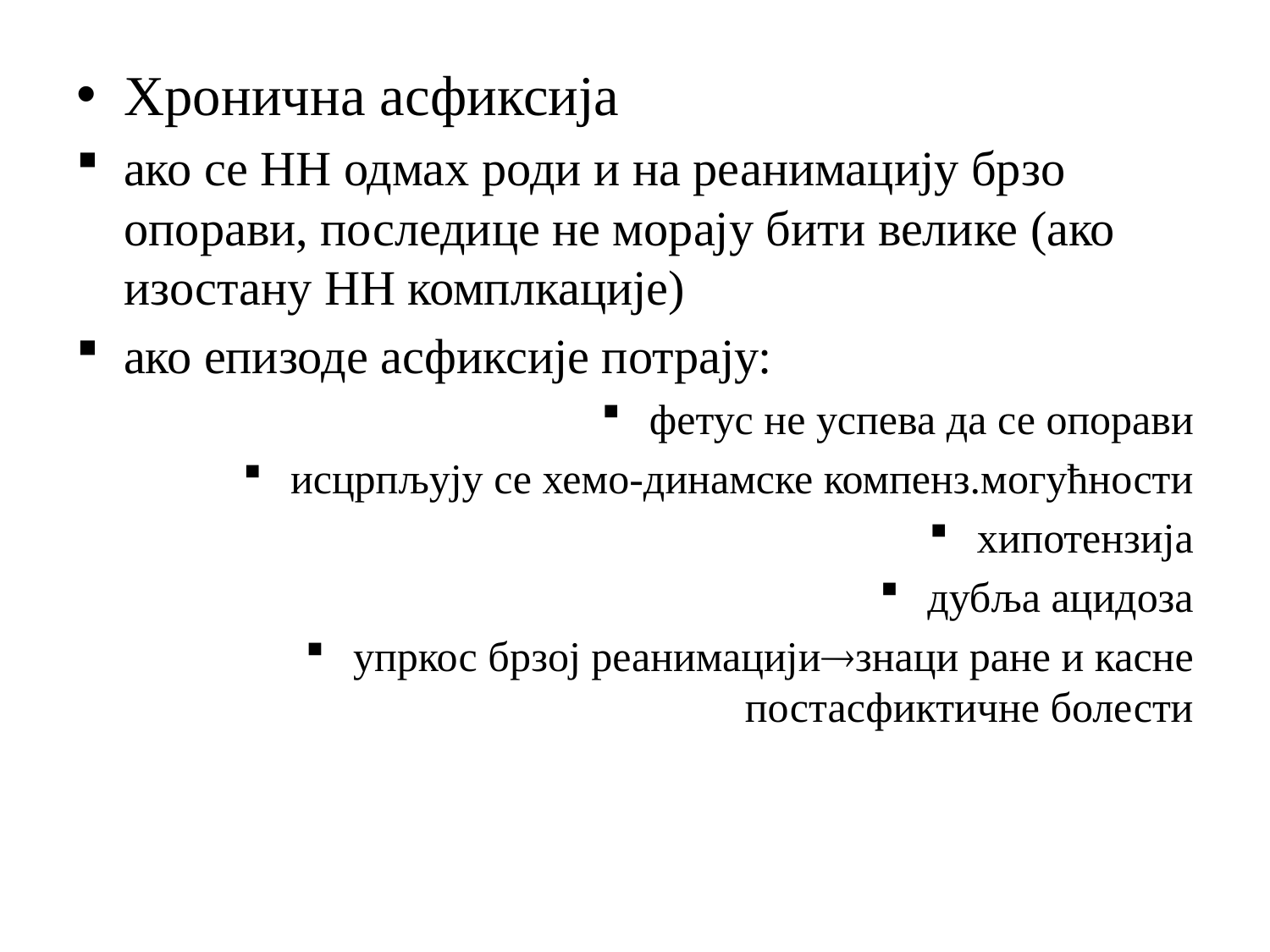

Хронична асфиксија
ако се НН одмах роди и на реанимацију брзо опорави, последице не морају бити велике (ако изостану НН комплкације)
ако епизоде асфиксије потрају:
фетус не успева да се опорави
исцрпљују се хемо-динамске компенз.могућности
хипотензија
дубља ацидоза
упркос брзој реанимацији→знаци ране и касне постасфиктичне болести